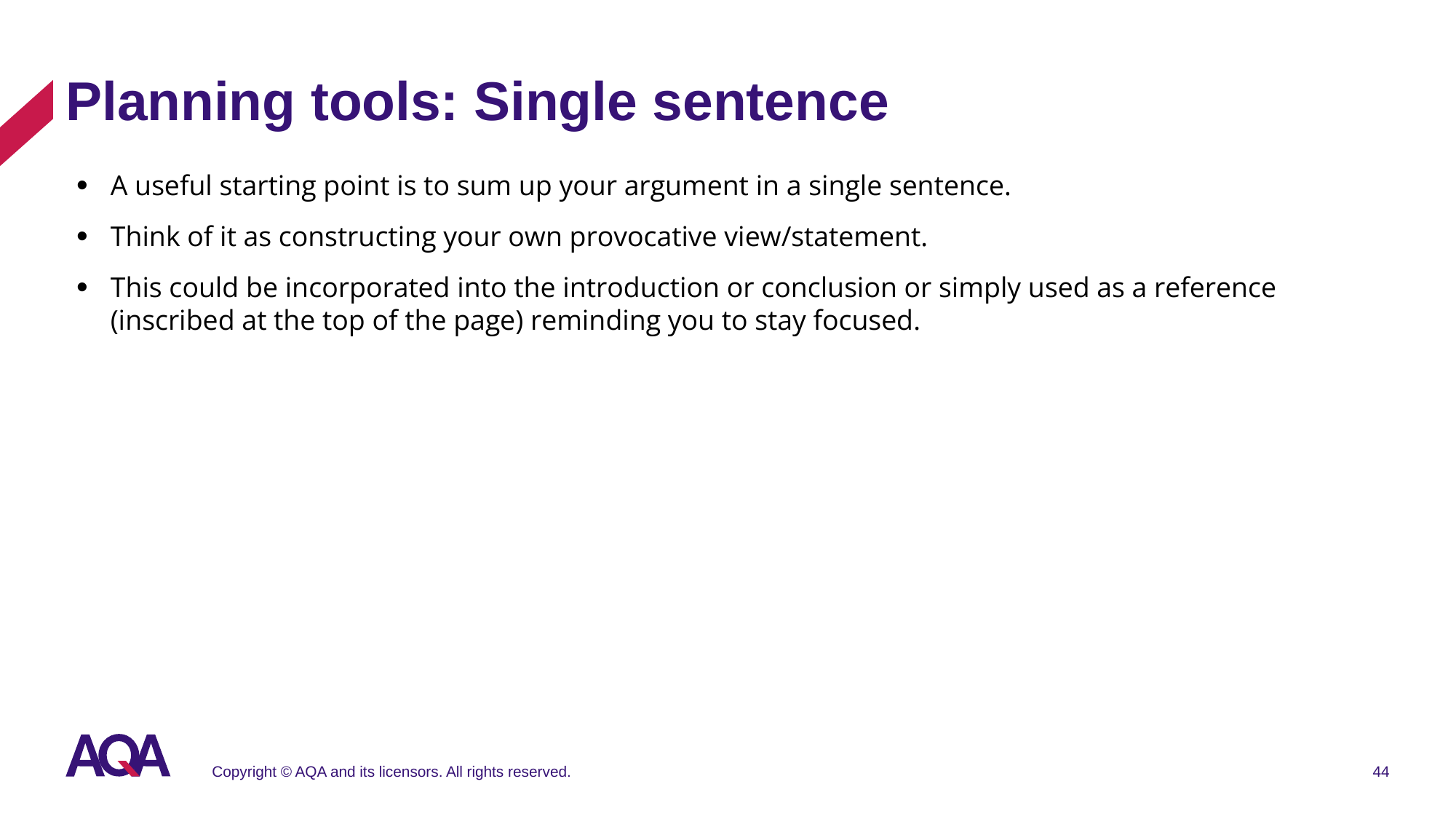

# Planning tools: Single sentence
A useful starting point is to sum up your argument in a single sentence.
Think of it as constructing your own provocative view/statement.
This could be incorporated into the introduction or conclusion or simply used as a reference (inscribed at the top of the page) reminding you to stay focused.
Copyright © AQA and its licensors. All rights reserved.
44